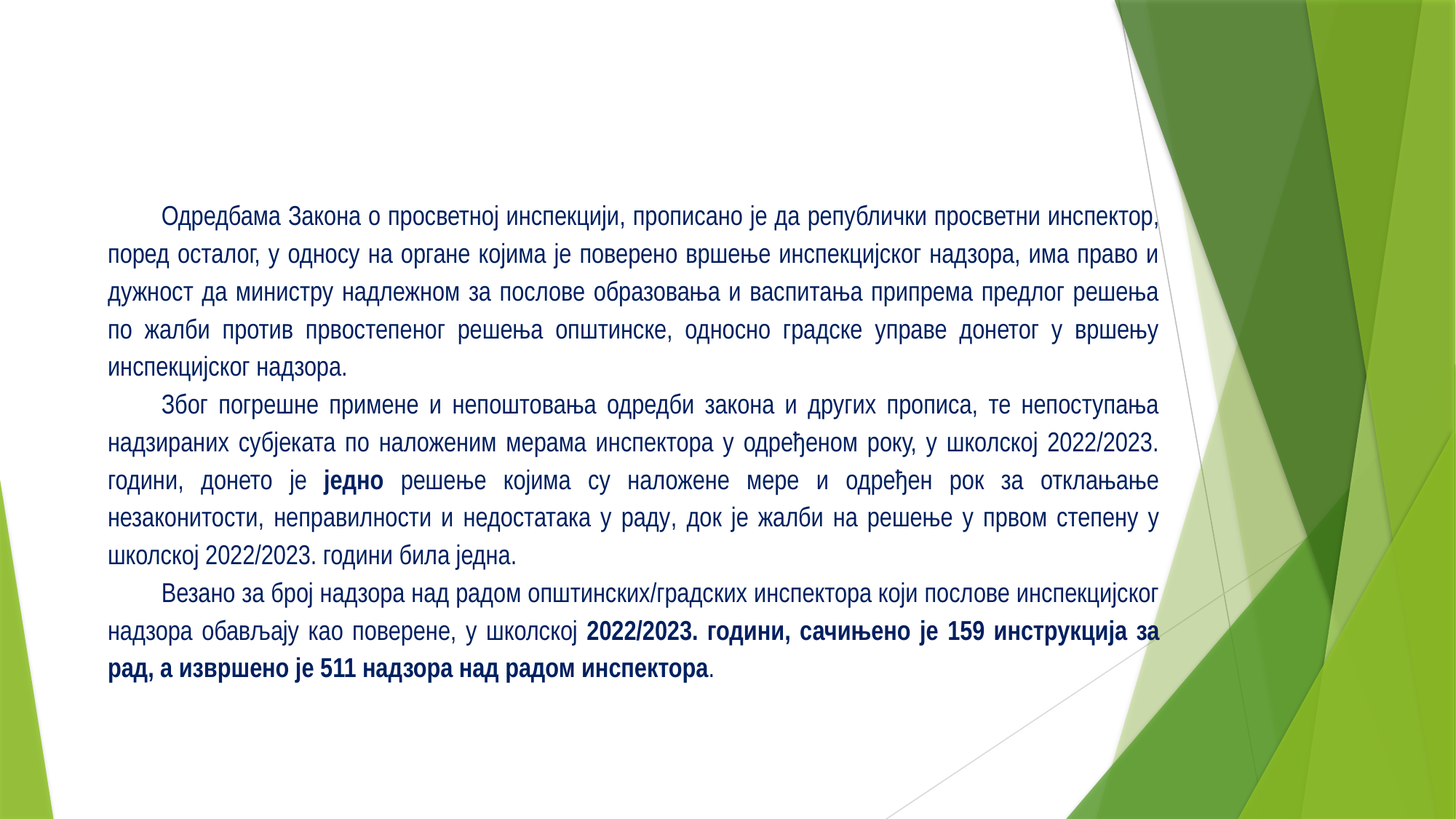

Одредбама Закона о просветној инспекцији, прописано је да републички просветни инспектор, поред осталог, у односу на органе којима је поверено вршење инспекцијског надзора, има право и дужност да министру надлежном за послове образовања и васпитања припрема предлог решења по жалби против првостепеног решења општинске, односно градске управе донетог у вршењу инспекцијског надзора.
Због погрешне примене и непоштовања одредби закона и других прописа, те непоступања надзираних субјеката по наложеним мерама инспектора у одређеном року, у школској 2022/2023. години, донето је ­једно решење којима су наложене мере и одређен рок за отклањање незаконитости, неправилности и недостатака у раду, док је жалби на решење у првом степену у школској 2022/2023. години била једна.
Везано за број надзора над радом општинских/градских инспектора који послове инспекцијског надзора обављају као поверене, у школској 2022/2023. години, сачињено је 159 инструкција за рад, а извршено је 511 надзора над радом инспектора.